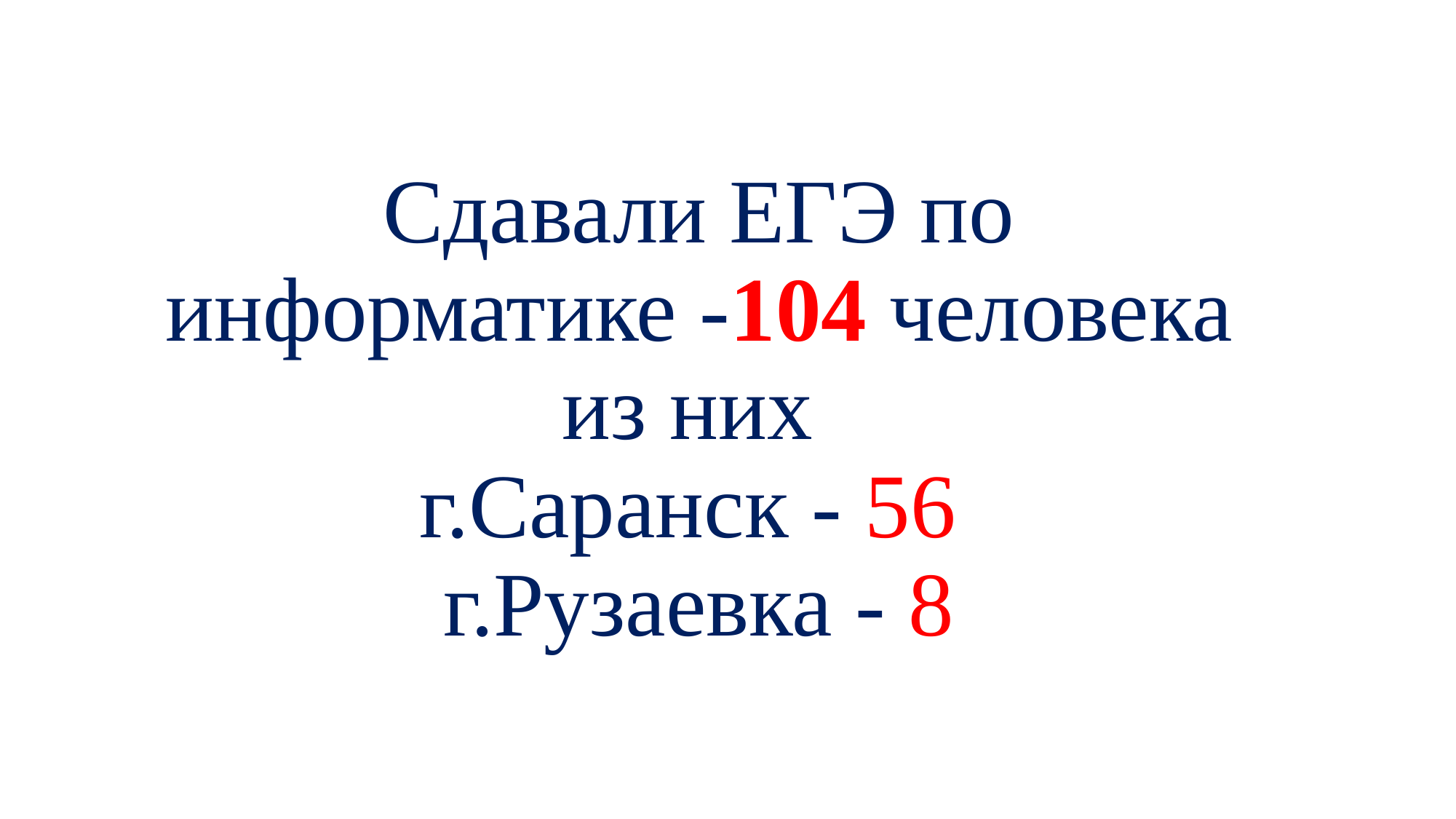

# Сдавали ЕГЭ по информатике -104 человека из них г.Саранск - 56 г.Рузаевка - 8